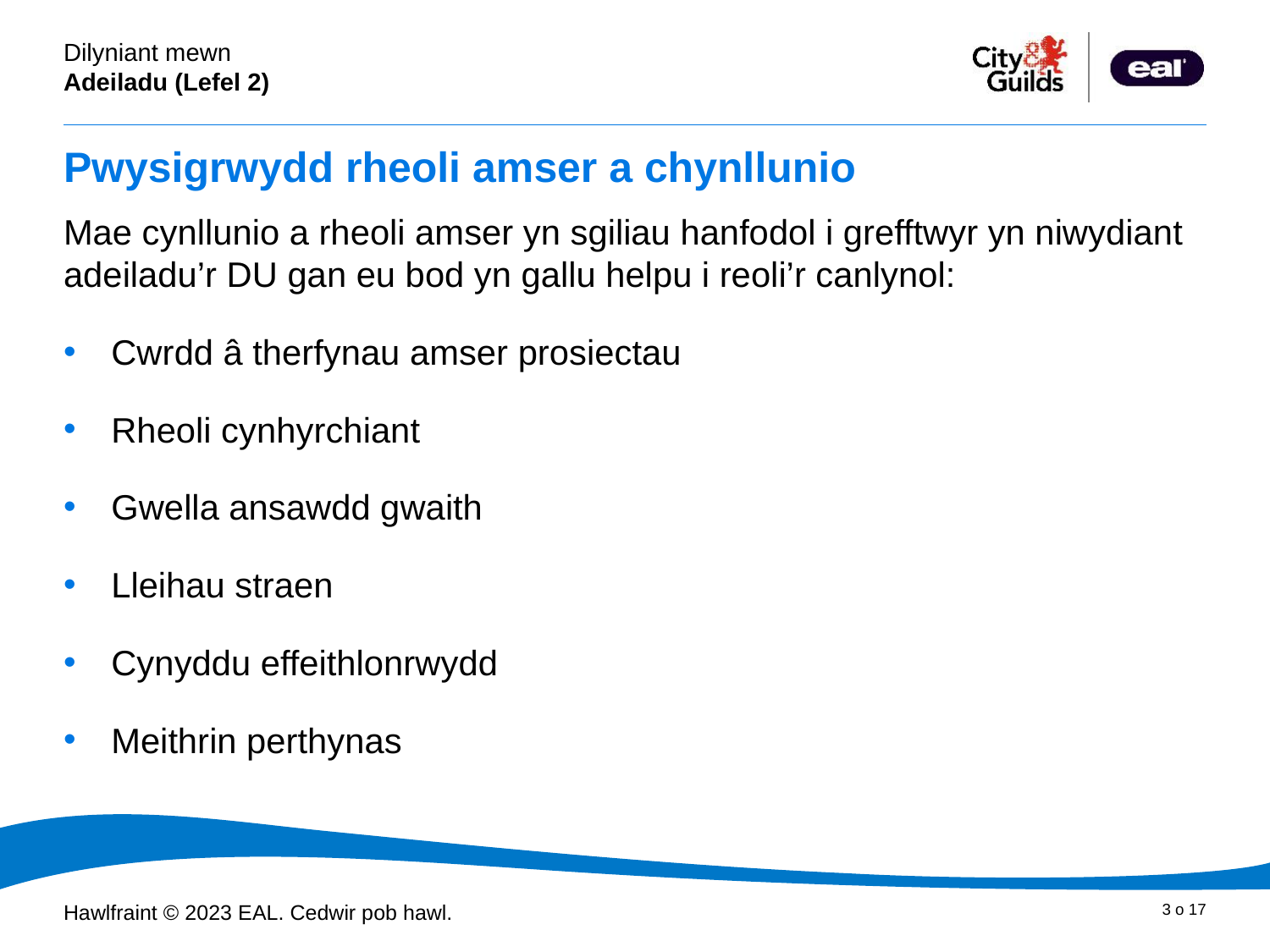

# Pwysigrwydd rheoli amser a chynllunio
Mae cynllunio a rheoli amser yn sgiliau hanfodol i grefftwyr yn niwydiant adeiladu’r DU gan eu bod yn gallu helpu i reoli’r canlynol:
Cwrdd â therfynau amser prosiectau
Rheoli cynhyrchiant
Gwella ansawdd gwaith
Lleihau straen
Cynyddu effeithlonrwydd
Meithrin perthynas